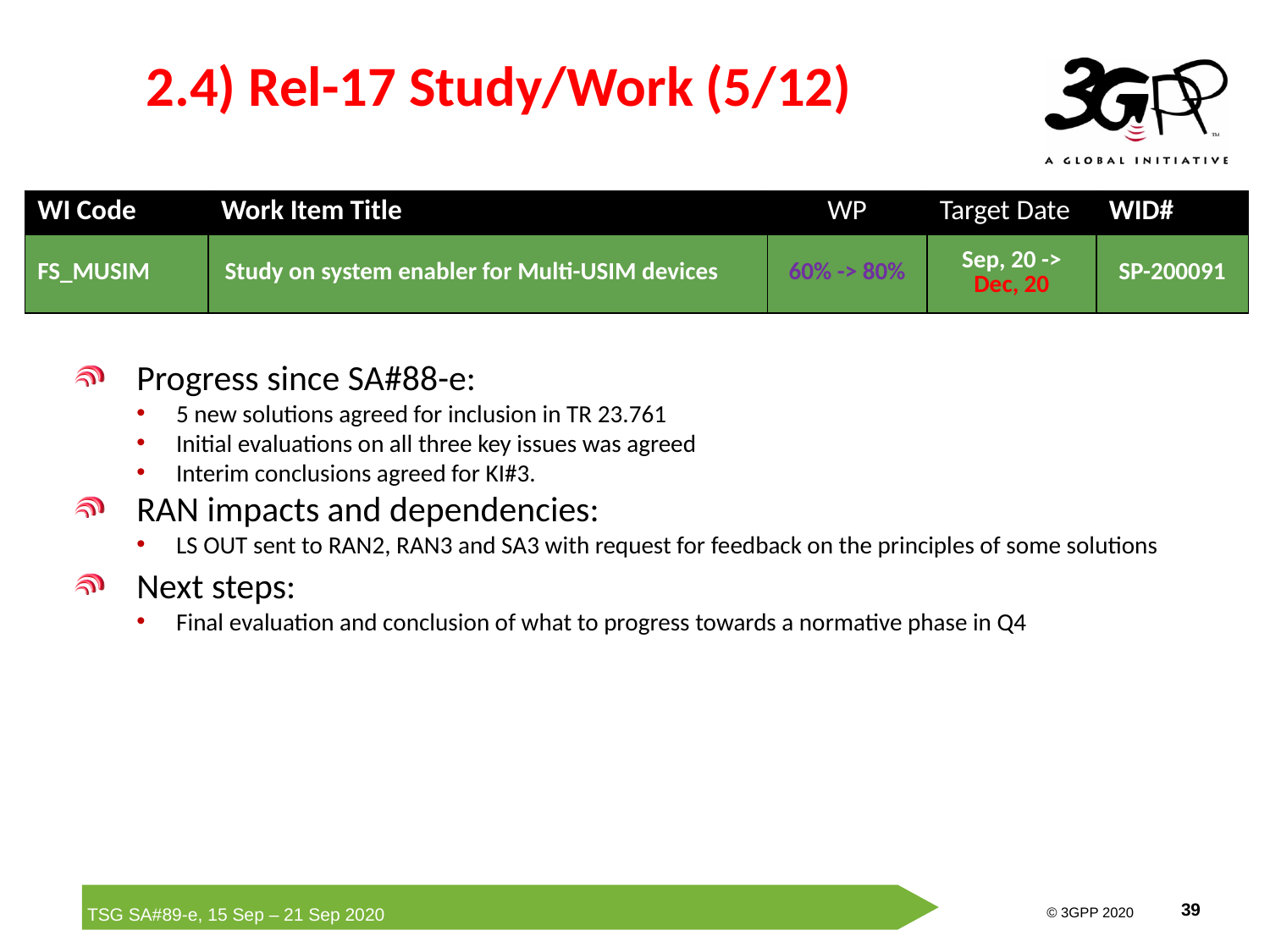

# 2.4) Rel-17 Study/Work (5/12)
| WI Code | Work Item Title | WP | Target Date | WID# |
| --- | --- | --- | --- | --- |
| FS\_MUSIM | Study on system enabler for Multi-USIM devices | 60% -> 80% | Sep, 20 -> Dec, 20 | SP-200091 |
Progress since SA#88-e:
5 new solutions agreed for inclusion in TR 23.761
Initial evaluations on all three key issues was agreed
Interim conclusions agreed for KI#3.
RAN impacts and dependencies:
LS OUT sent to RAN2, RAN3 and SA3 with request for feedback on the principles of some solutions
Next steps:
Final evaluation and conclusion of what to progress towards a normative phase in Q4